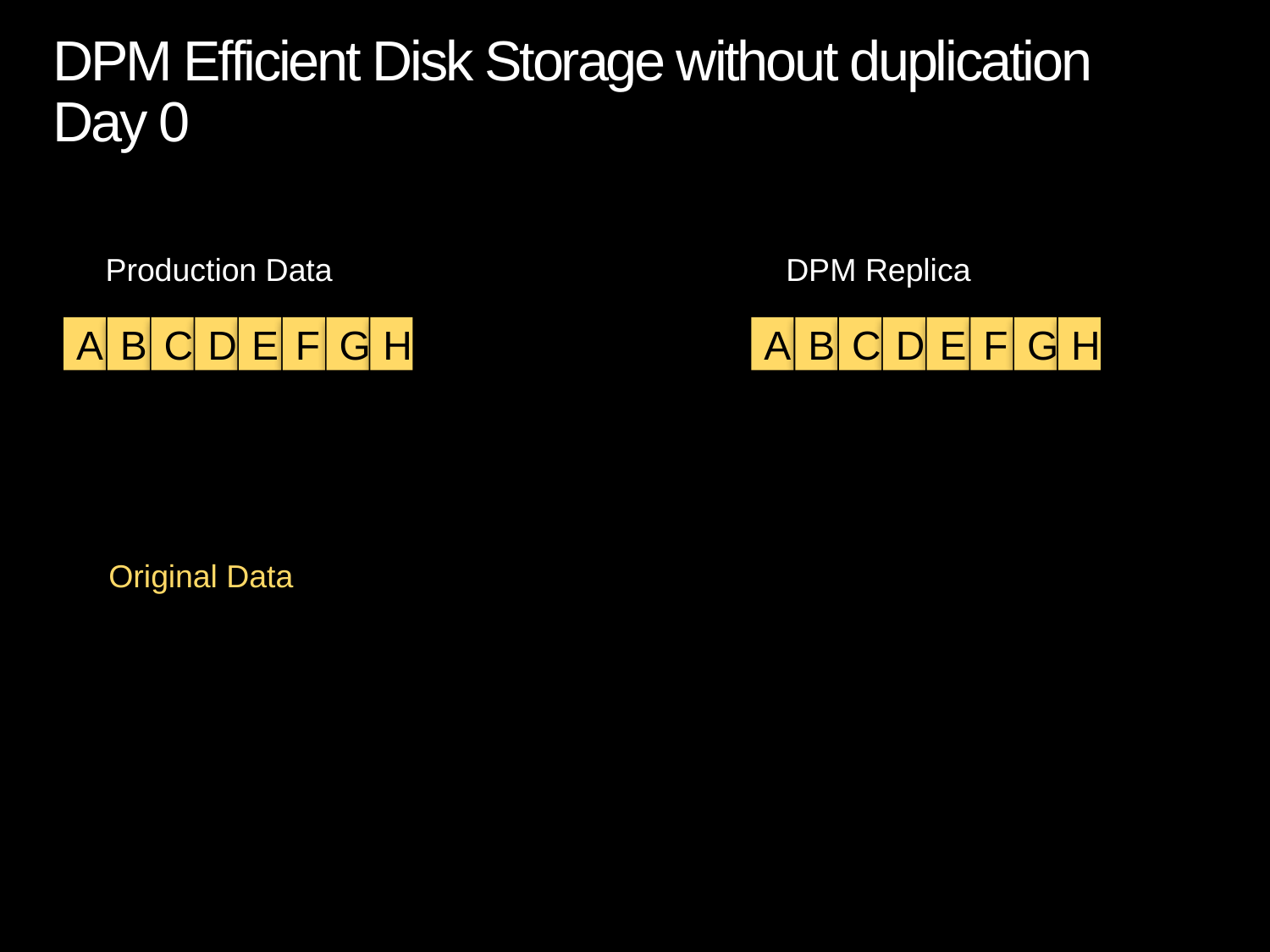

# DPM Efficient Disk Storage without duplication Day 0
Production Data
DPM Replica
A
B
C
D
E
F
G
H
A
B
C
D
E
F
G
H
Original Data